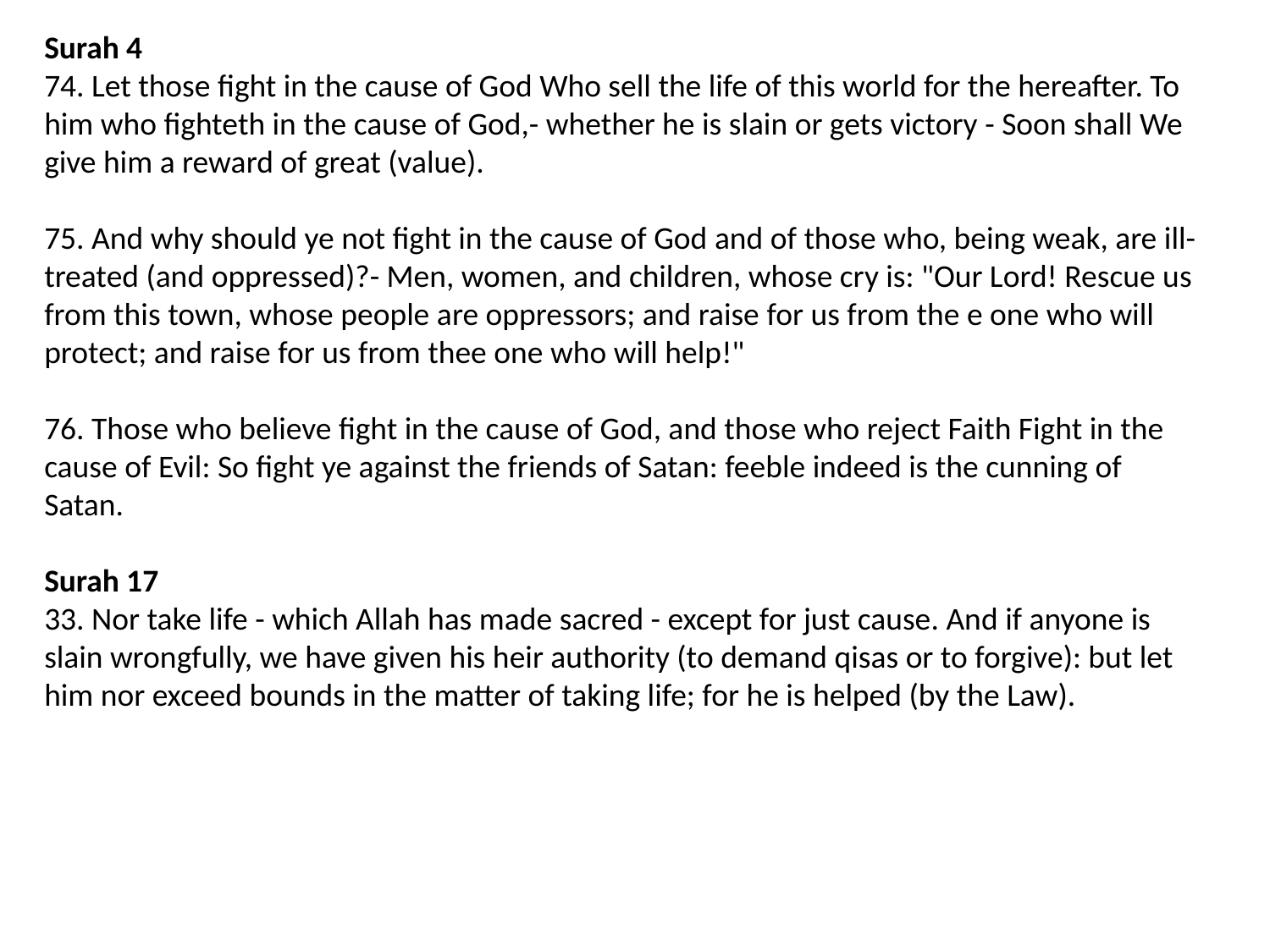

Surah 4
74. Let those fight in the cause of God Who sell the life of this world for the hereafter. To him who fighteth in the cause of God,- whether he is slain or gets victory - Soon shall We give him a reward of great (value).

75. And why should ye not fight in the cause of God and of those who, being weak, are ill-treated (and oppressed)?- Men, women, and children, whose cry is: "Our Lord! Rescue us from this town, whose people are oppressors; and raise for us from the e one who will protect; and raise for us from thee one who will help!"

76. Those who believe fight in the cause of God, and those who reject Faith Fight in the cause of Evil: So fight ye against the friends of Satan: feeble indeed is the cunning of Satan.

Surah 17
33. Nor take life - which Allah has made sacred - except for just cause. And if anyone is slain wrongfully, we have given his heir authority (to demand qisas or to forgive): but let him nor exceed bounds in the matter of taking life; for he is helped (by the Law).